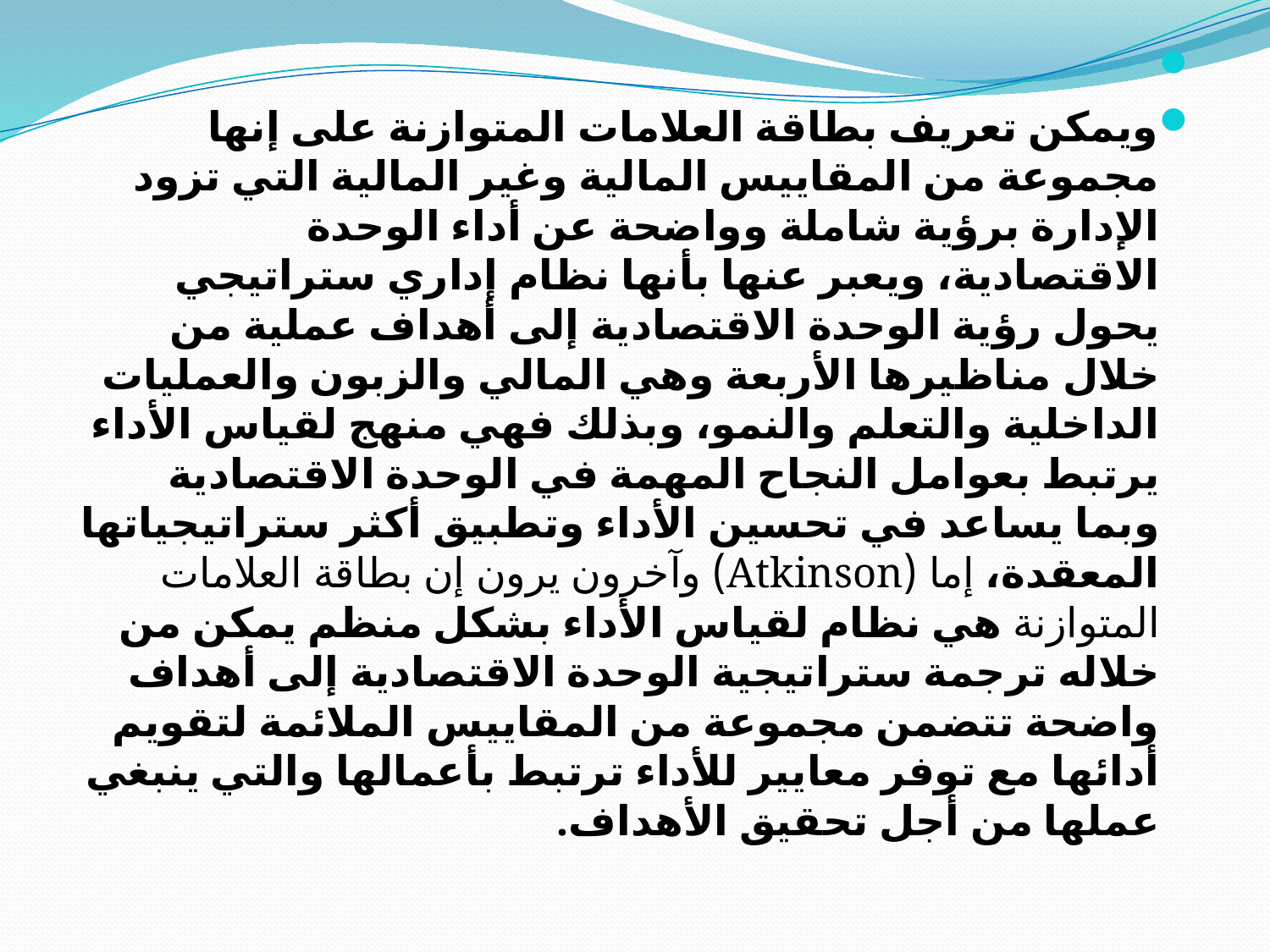

ويمكن تعريف بطاقة العلامات المتوازنة على إنها مجموعة من المقاييس المالية وغير المالية التي تزود الإدارة برؤية شاملة وواضحة عن أداء الوحدة الاقتصادية، ويعبر عنها بأنها نظام إداري ستراتيجي يحول رؤية الوحدة الاقتصادية إلى أهداف عملية من خلال مناظيرها الأربعة وهي المالي والزبون والعمليات الداخلية والتعلم والنمو، وبذلك فهي منهج لقياس الأداء يرتبط بعوامل النجاح المهمة في الوحدة الاقتصادية وبما يساعد في تحسين الأداء وتطبيق أكثر ستراتيجياتها المعقدة، إما (Atkinson) وآخرون يرون إن بطاقة العلامات المتوازنة هي نظام لقياس الأداء بشكل منظم يمكن من خلاله ترجمة ستراتيجية الوحدة الاقتصادية إلى أهداف واضحة تتضمن مجموعة من المقاييس الملائمة لتقويم أدائها مع توفر معايير للأداء ترتبط بأعمالها والتي ينبغي عملها من أجل تحقيق الأهداف.
#